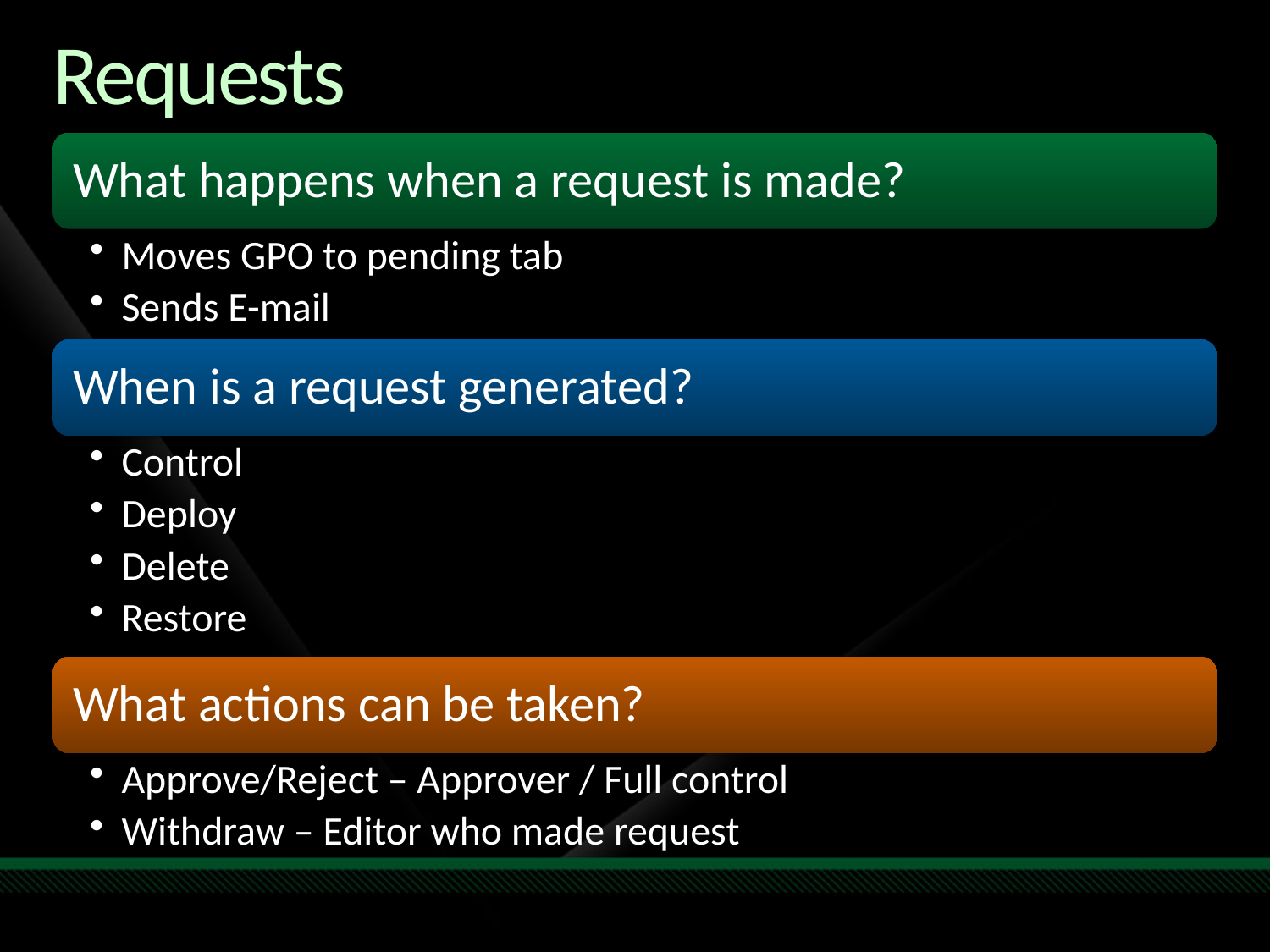

# Requests
What happens when a request is made?
Moves GPO to pending tab
Sends E-mail
When is a request generated?
Control
Deploy
Delete
Restore
What actions can be taken?
Approve/Reject – Approver / Full control
Withdraw – Editor who made request